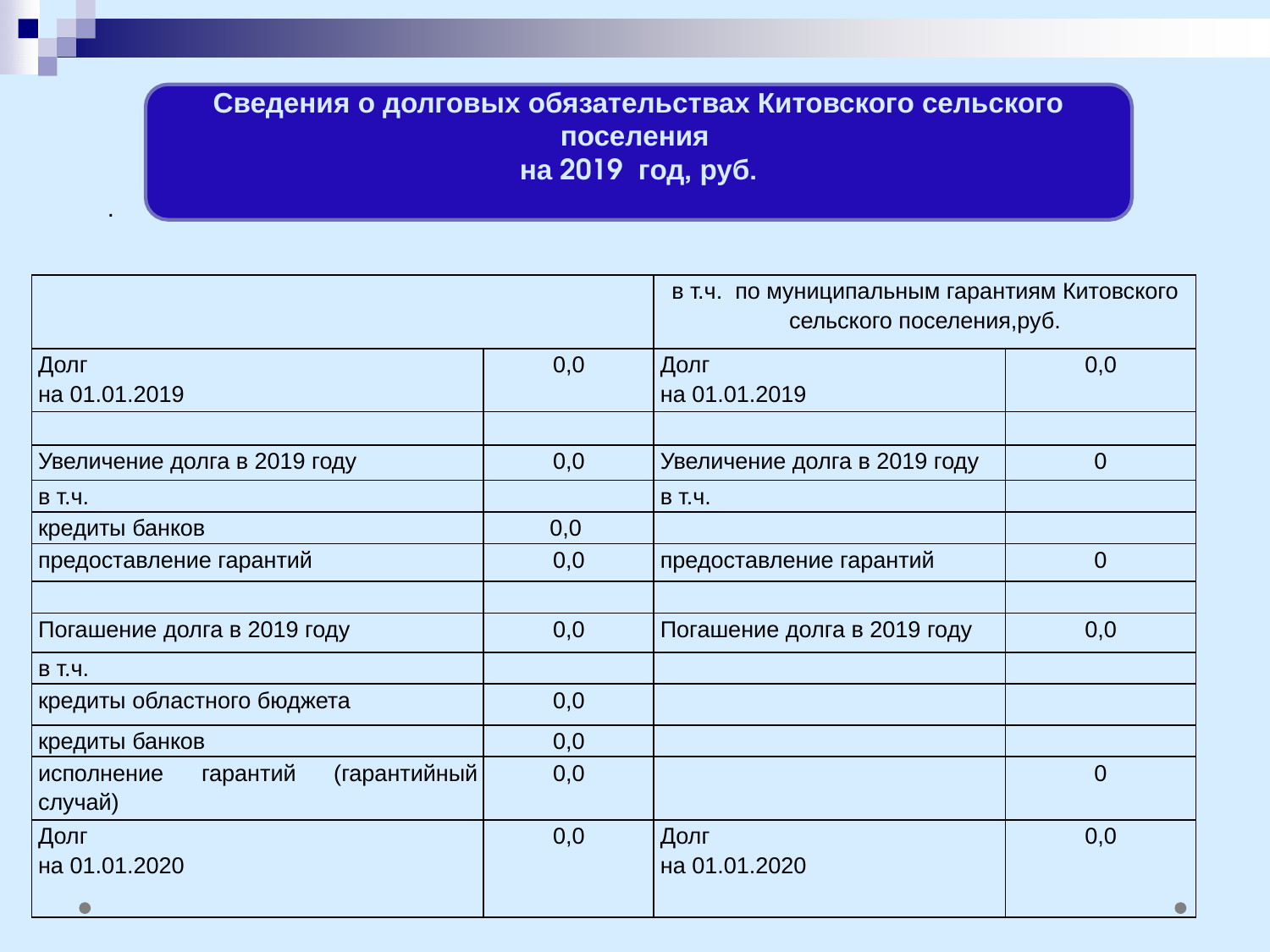

Сведения о долговых обязательствах Китовского сельского поселения
на 2019  год, руб.

.
|  |  | в т.ч. по муниципальным гарантиям Китовского сельского поселения,руб. |  |
| --- | --- | --- | --- |
| Долг на 01.01.2019 | 0,0 | Долг на 01.01.2019 | 0,0 |
|  |  |  |  |
| Увеличение долга в 2019 году | 0,0 | Увеличение долга в 2019 году | 0 |
| в т.ч. |  | в т.ч. |  |
| кредиты банков | 0,0 |  |  |
| предоставление гарантий | 0,0 | предоставление гарантий | 0 |
|  |  |  |  |
| Погашение долга в 2019 году | 0,0 | Погашение долга в 2019 году | 0,0 |
| в т.ч. |  |  |  |
| кредиты областного бюджета | 0,0 |  |  |
| кредиты банков | 0,0 |  |  |
| исполнение гарантий (гарантийный случай) | 0,0 |  | 0 |
| Долг на 01.01.2020 | 0,0 | Долг на 01.01.2020 | 0,0 |